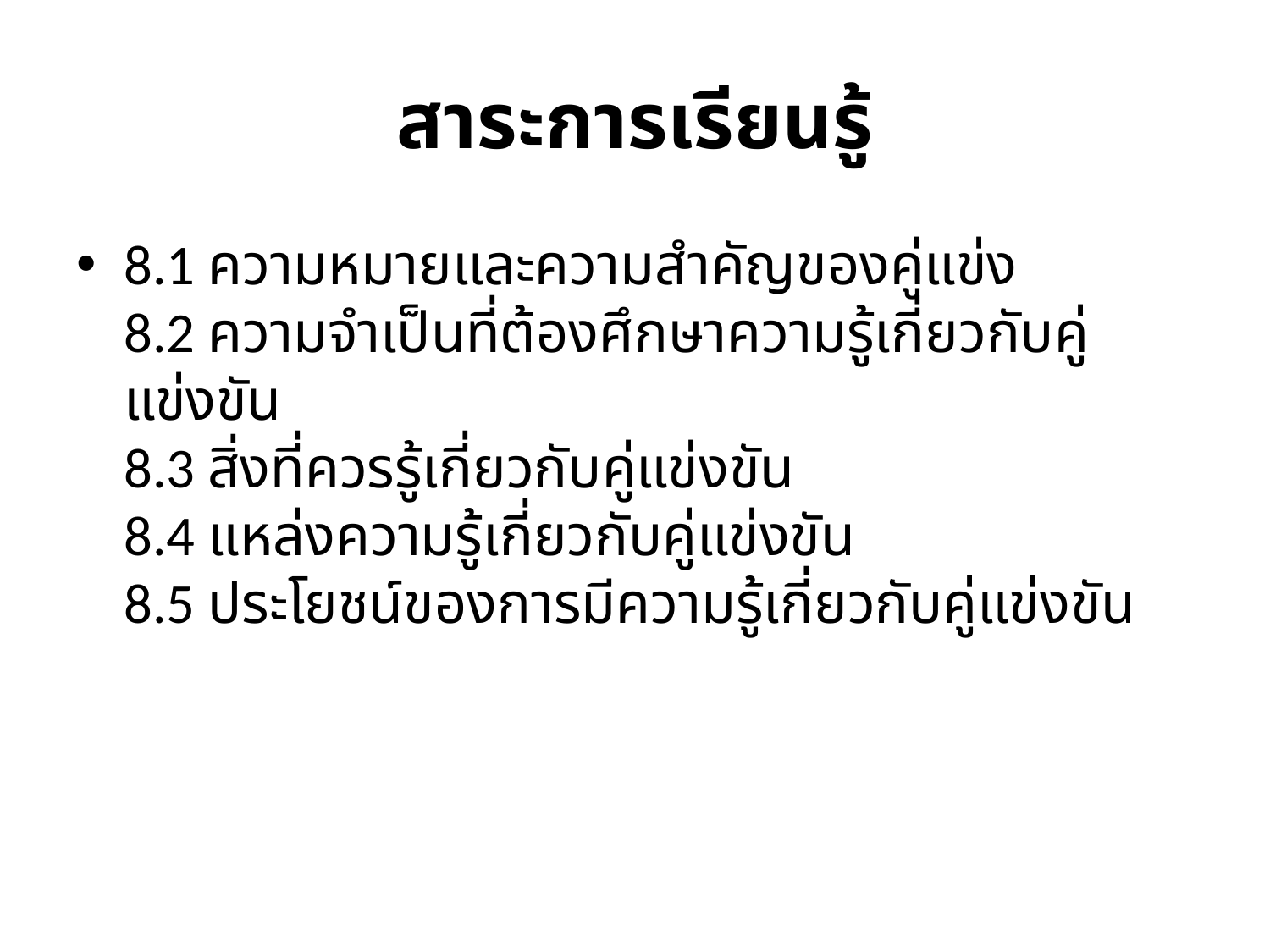

# สาระการเรียนรู้
8.1 ความหมายและความสำคัญของคู่แข่ง
8.2 ความจำเป็นที่ต้องศึกษาความรู้เกี่ยวกับคู่แข่งขัน
8.3 สิ่งที่ควรรู้เกี่ยวกับคู่แข่งขัน
8.4 แหล่งความรู้เกี่ยวกับคู่แข่งขัน
8.5 ประโยชน์ของการมีความรู้เกี่ยวกับคู่แข่งขัน